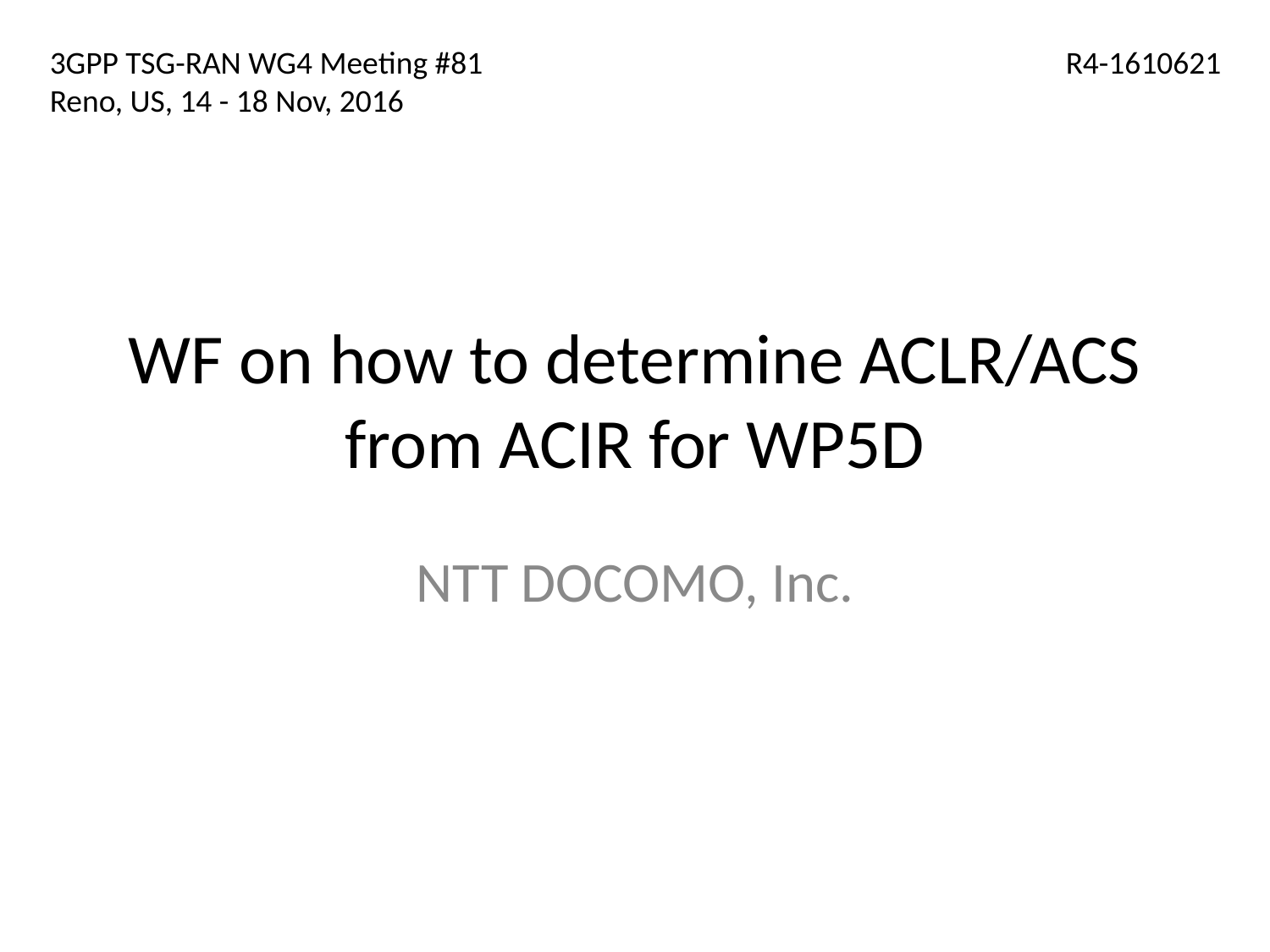

3GPP TSG-RAN WG4 Meeting #81
Reno, US, 14 - 18 Nov, 2016
R4-1610621
# WF on how to determine ACLR/ACS from ACIR for WP5D
NTT DOCOMO, Inc.